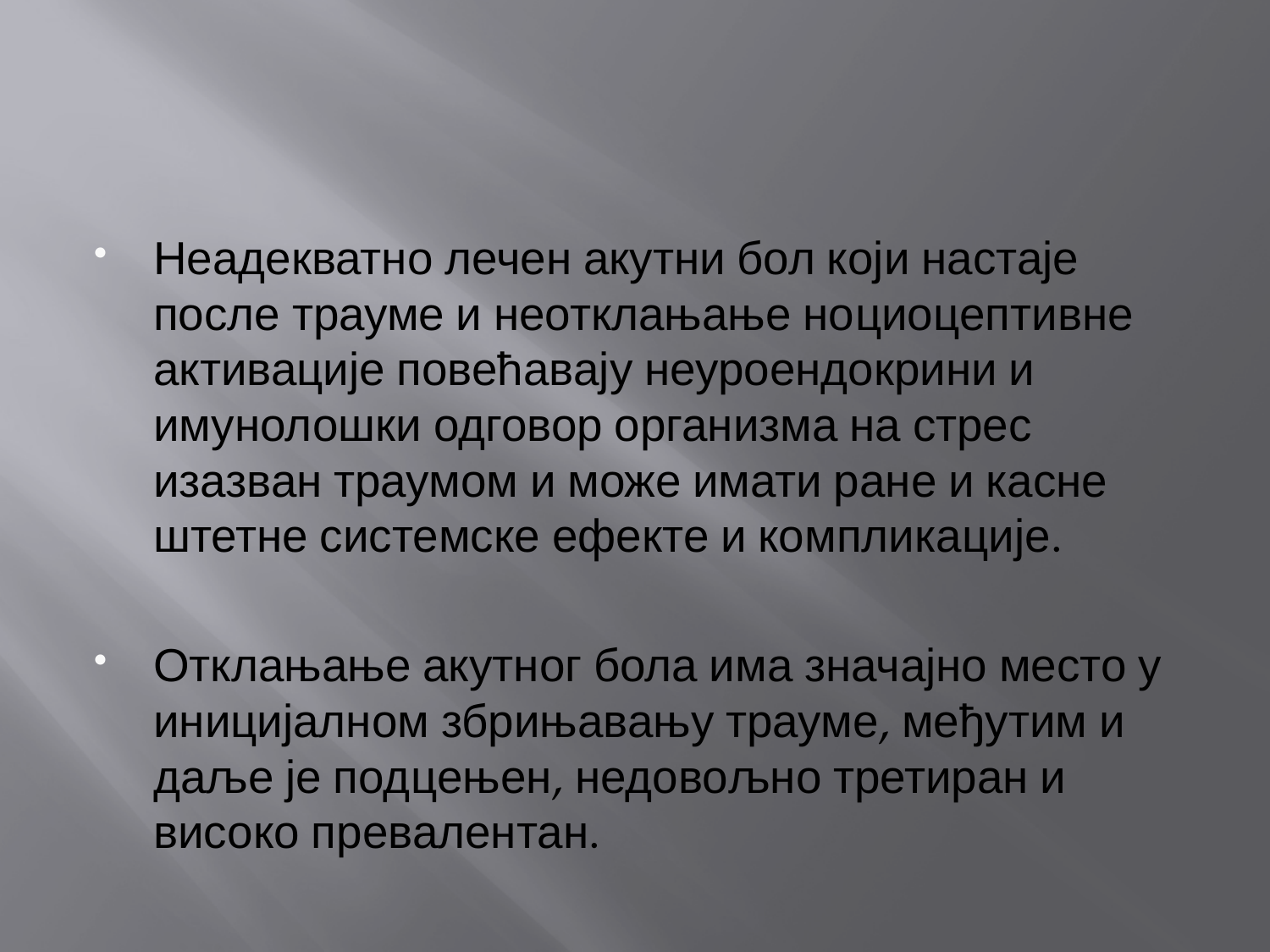

#
Неадекватно лечен акутни бол који настаје после трауме и неотклањање ноциоцептивне активације повећавају неуроендокрини и имунолошки одговор организма на стрес изазван траумом и може имати ране и касне штетне системске ефекте и компликације.

Отклањање акутног бола има значајно место у иницијалном збрињавању трауме, међутим и даље је подцењен, недовољно третиран и високо превалентан.